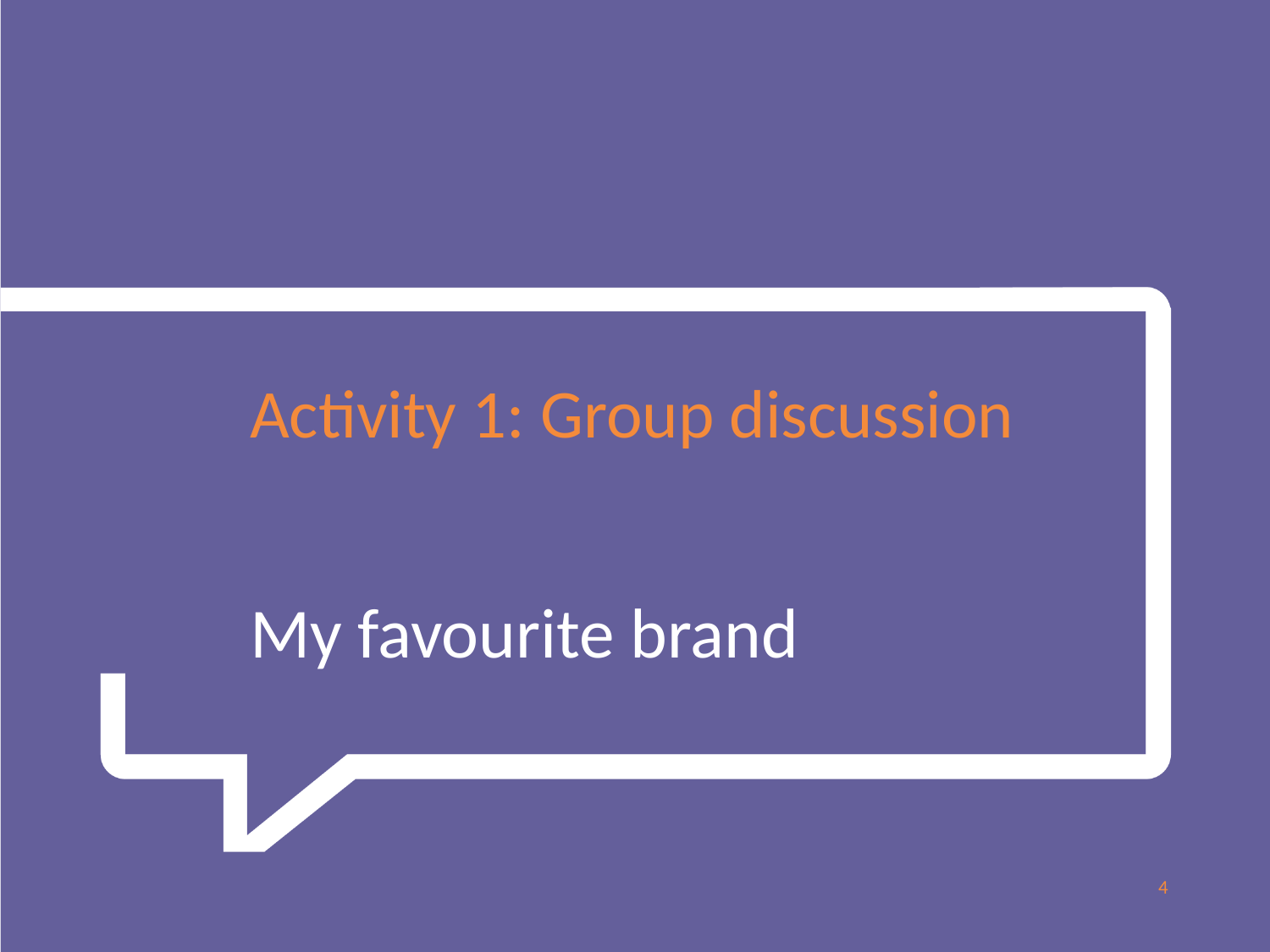

Activity 1: Group discussion
My favourite brand
4